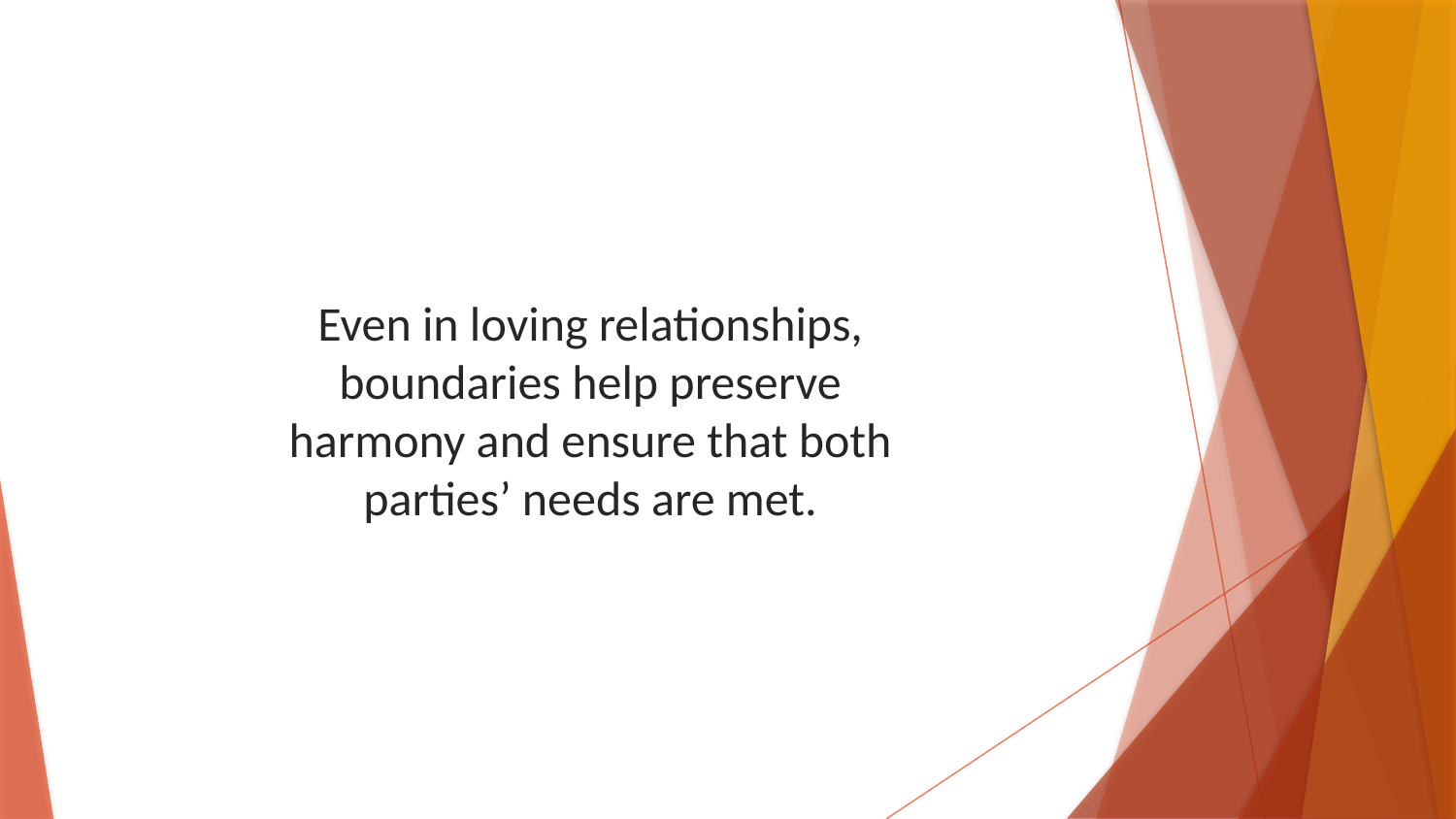

Even in loving relationships, boundaries help preserve harmony and ensure that both parties’ needs are met.